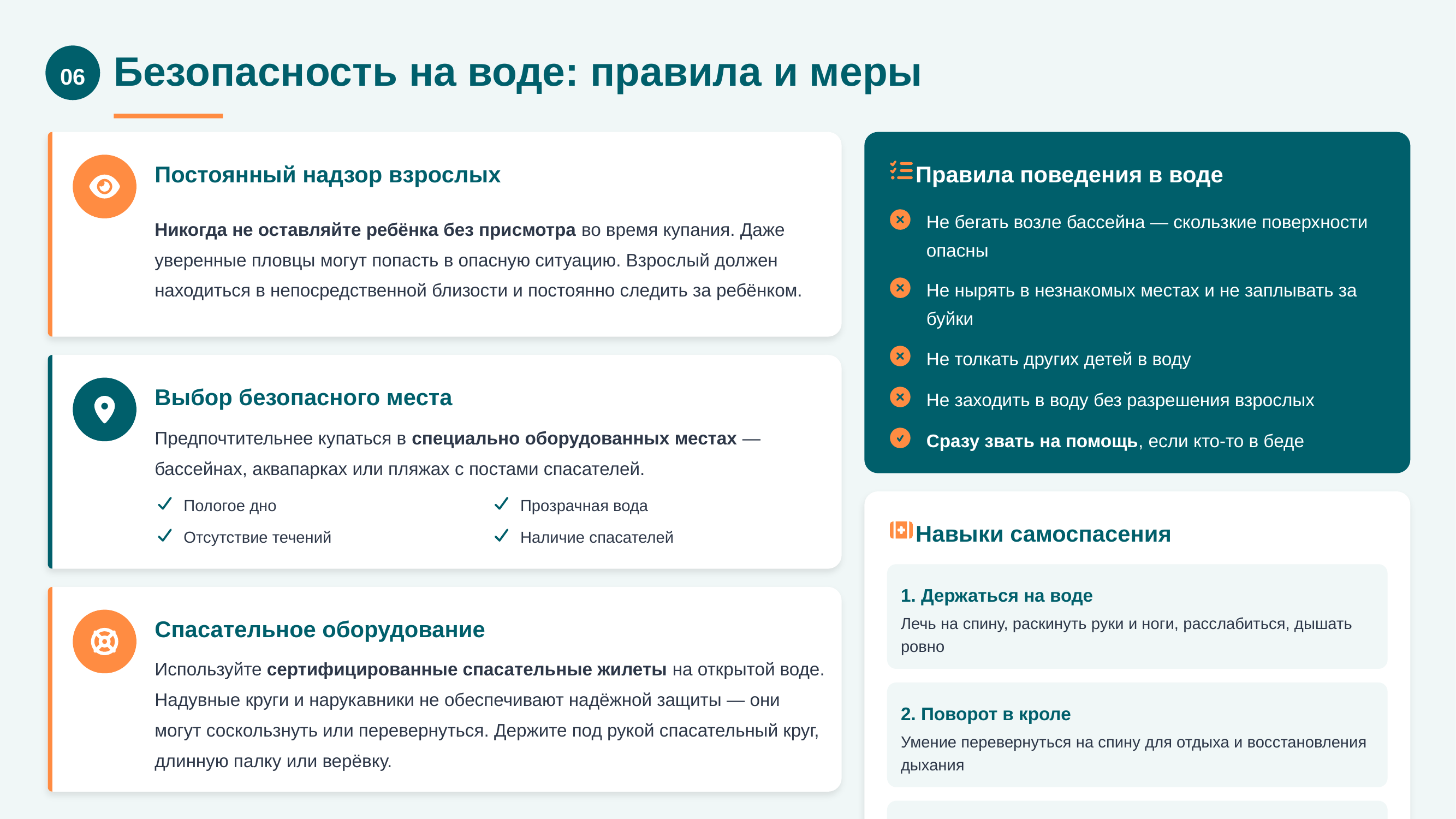

06

Безопасность на воде: правила и меры

Постоянный надзор взрослых
Правила поведения в воде

Никогда не оставляйте ребёнка без присмотра во время купания. Даже уверенные пловцы могут попасть в опасную ситуацию. Взрослый должен находиться в непосредственной близости и постоянно следить за ребёнком.
Не бегать возле бассейна — скользкие поверхности опасны

Не нырять в незнакомых местах и не заплывать за буйки

Не толкать других детей в воду

Выбор безопасного места
Не заходить в воду без разрешения взрослых

Предпочтительнее купаться в специально оборудованных местах — бассейнах, аквапарках или пляжах с постами спасателей.
Сразу звать на помощь, если кто-то в беде

Пологое дно
Прозрачная вода

Навыки самоспасения

Отсутствие течений
Наличие спасателей

1. Держаться на воде

Спасательное оборудование
Лечь на спину, раскинуть руки и ноги, расслабиться, дышать ровно

Используйте сертифицированные спасательные жилеты на открытой воде. Надувные круги и нарукавники не обеспечивают надёжной защиты — они могут соскользнуть или перевернуться. Держите под рукой спасательный круг, длинную палку или верёвку.

2. Поворот в кроле
Умение перевернуться на спину для отдыха и восстановления дыхания

3. Добраться до берега
Плавание к бортику или берегу с минимальными энергозатратами

Важно!

Обучайте детей навыкам самоспасения с 7 лет. Это может спасти жизнь в экстренной ситуации.